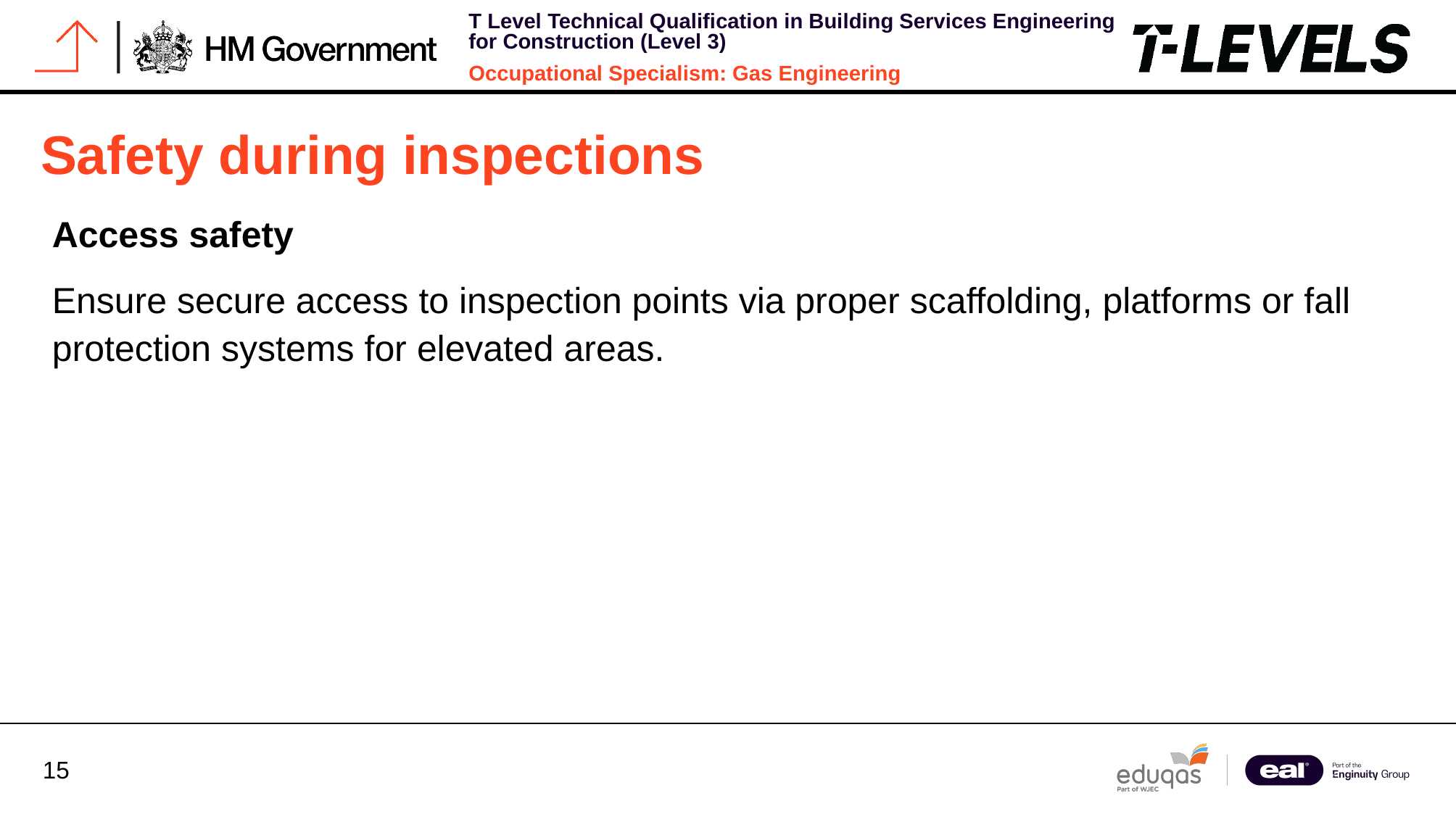

# Safety during inspections
Access safety
Ensure secure access to inspection points via proper scaffolding, platforms or fall protection systems for elevated areas.